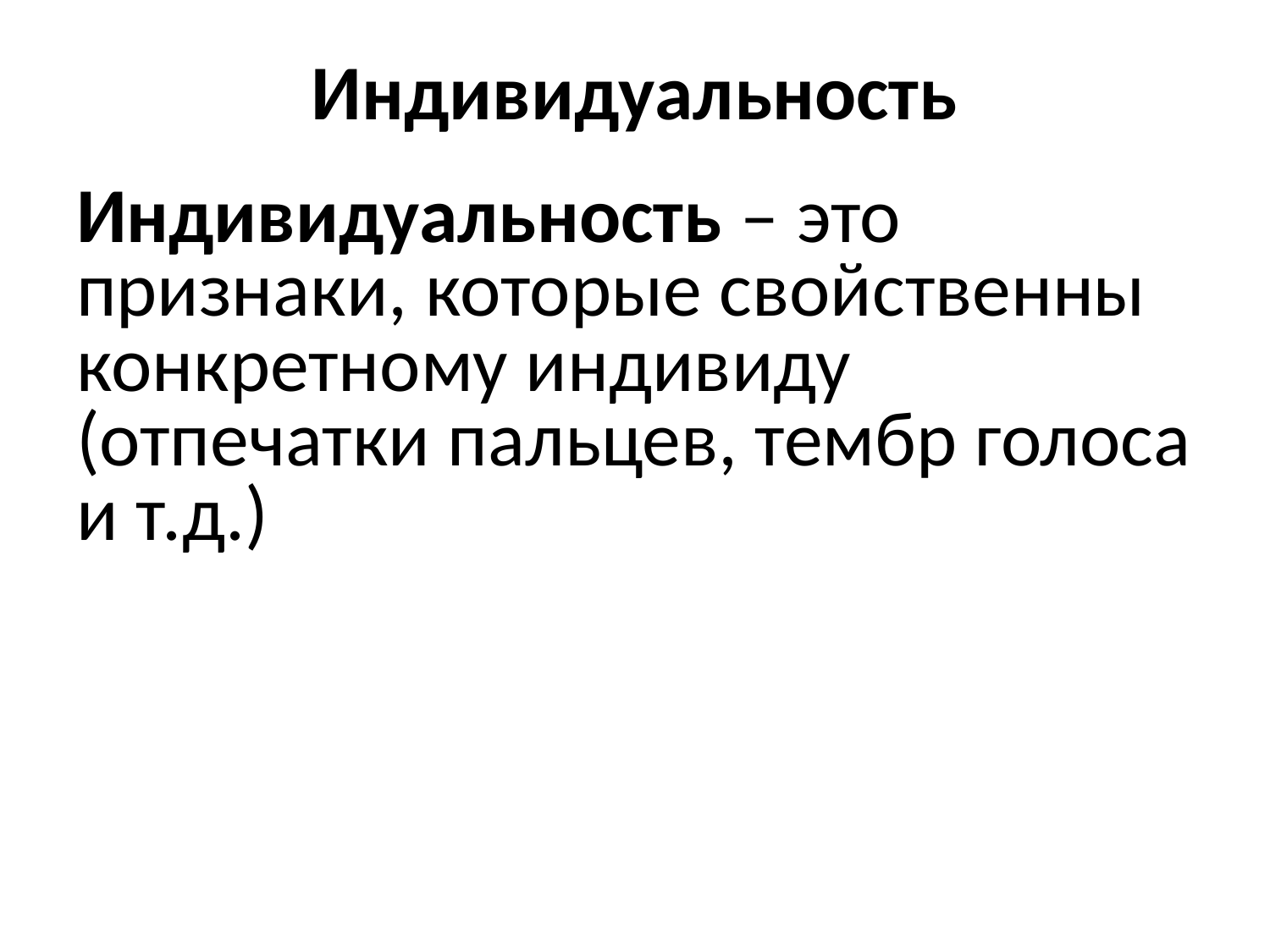

# Индивидуальность
Индивидуальность – это признаки, которые свойственны конкретному индивиду (отпечатки пальцев, тембр голоса и т.д.)